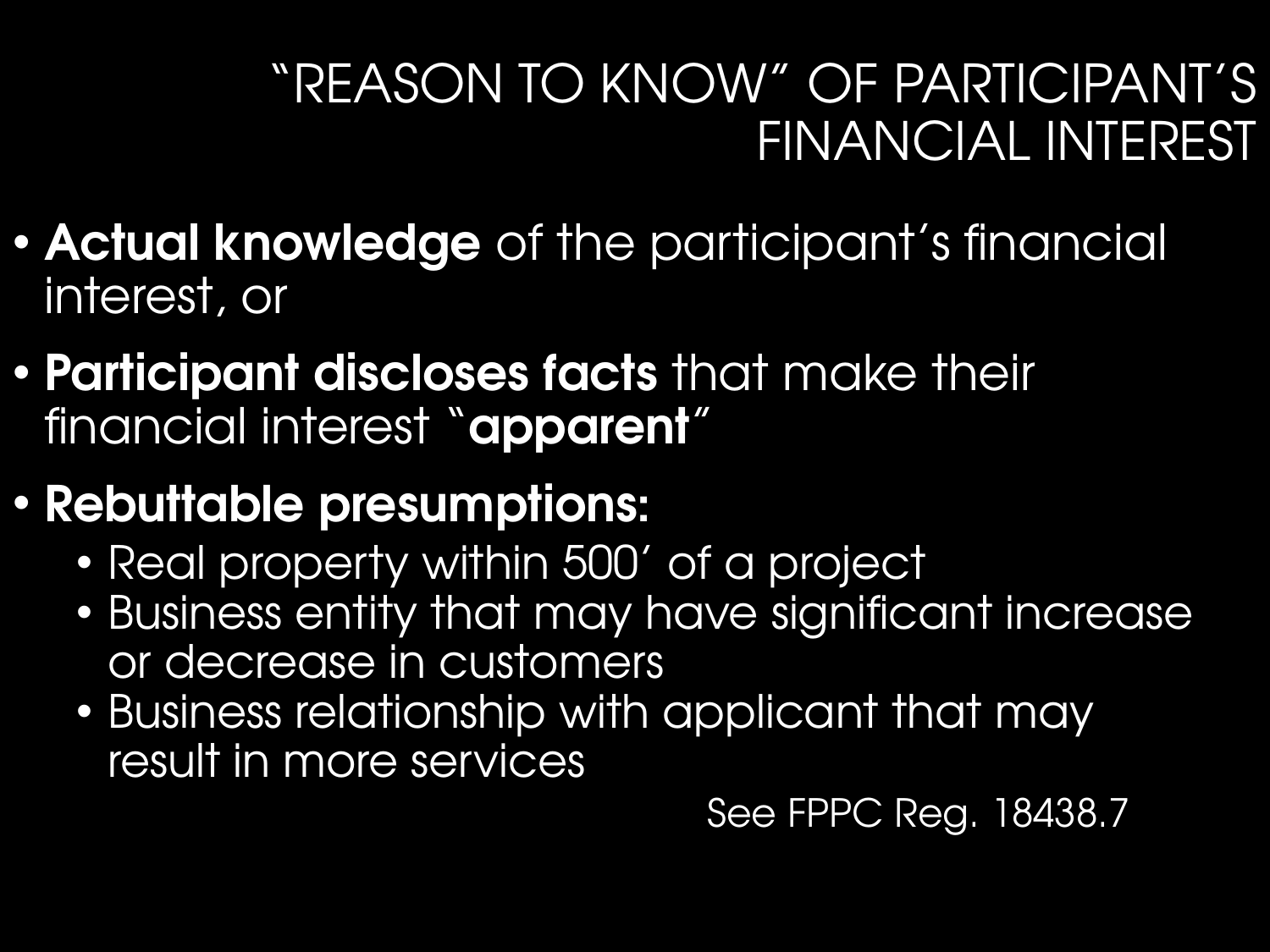

“Reason to Know” of Participant’s Financial Interest
Actual knowledge of the participant’s financial interest, or
Participant discloses facts that make their financial interest “apparent”
Rebuttable presumptions:
Real property within 500’ of a project
Business entity that may have significant increase or decrease in customers
Business relationship with applicant that may result in more services
					See FPPC Reg. 18438.7